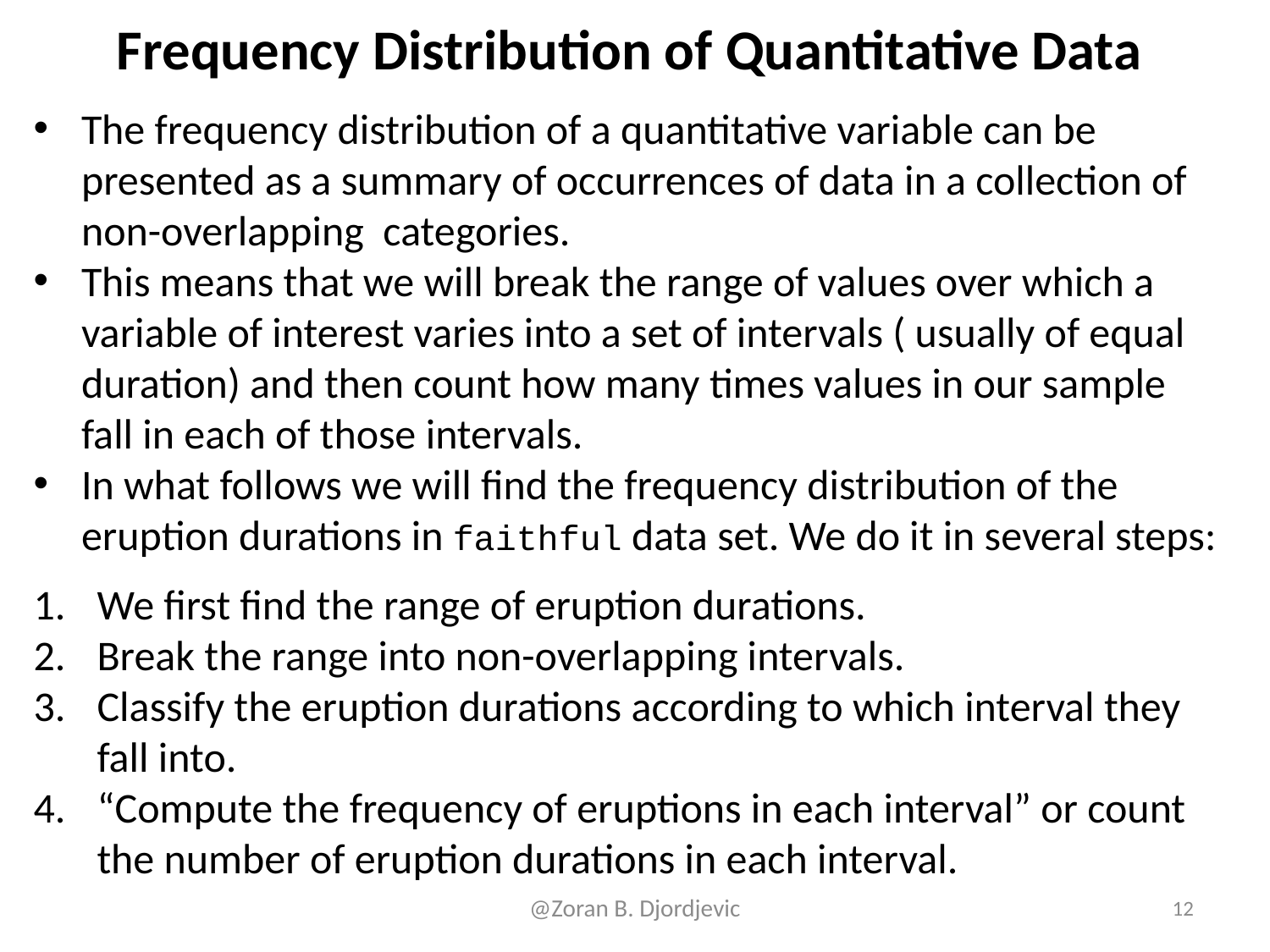

# Frequency Distribution of Quantitative Data
The frequency distribution of a quantitative variable can be presented as a summary of occurrences of data in a collection of non-overlapping  categories.
This means that we will break the range of values over which a variable of interest varies into a set of intervals ( usually of equal duration) and then count how many times values in our sample fall in each of those intervals.
In what follows we will find the frequency distribution of the eruption durations in faithful data set. We do it in several steps:

We first find the range of eruption durations.
Break the range into non-overlapping intervals.
Classify the eruption durations according to which interval they fall into.
“Compute the frequency of eruptions in each interval” or count the number of eruption durations in each interval.

12
@Zoran B. Djordjevic